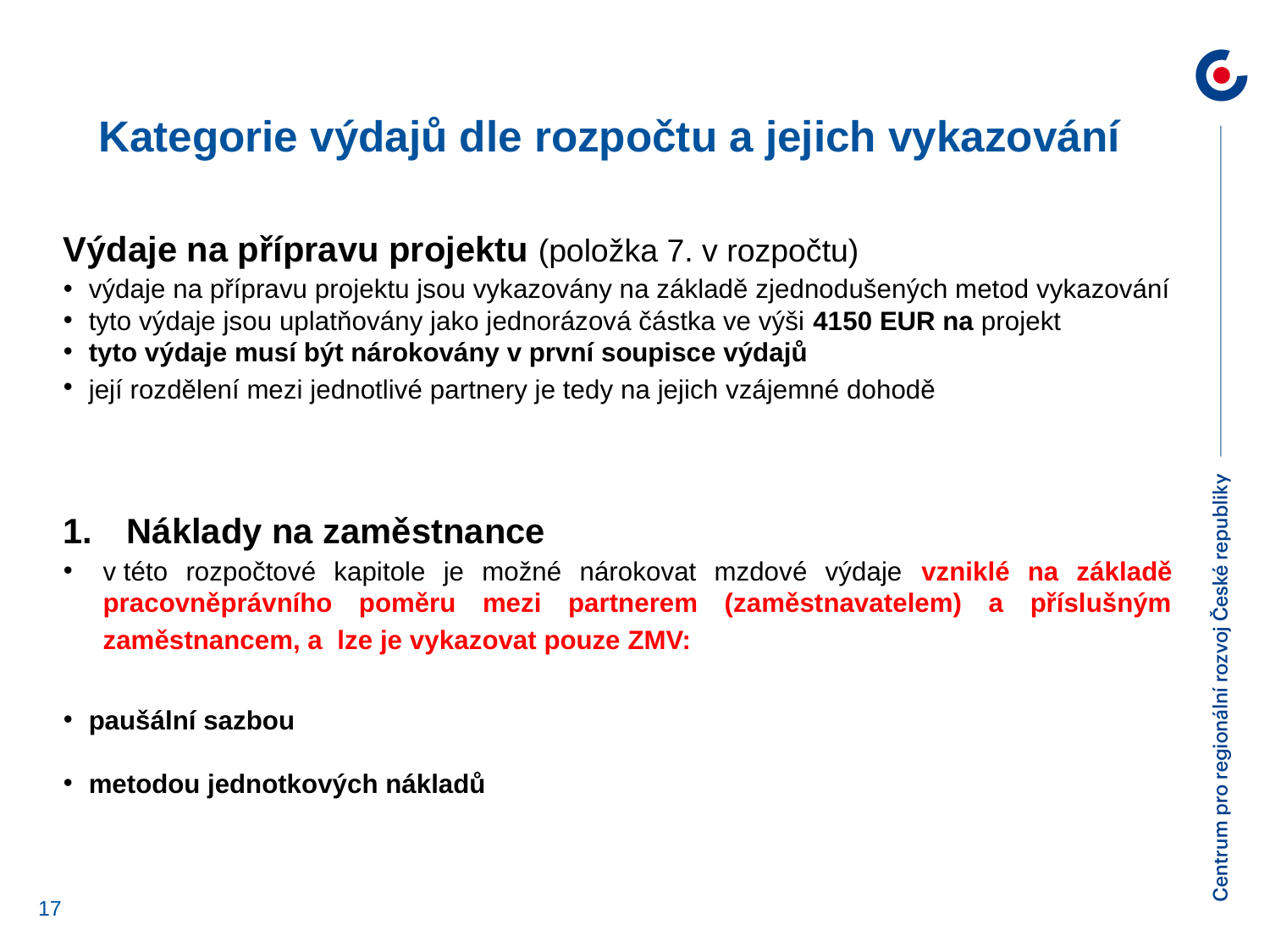

Kategorie výdajů dle rozpočtu a jejich vykazování
Výdaje na přípravu projektu (položka 7. v rozpočtu)
výdaje na přípravu projektu jsou vykazovány na základě zjednodušených metod vykazování
tyto výdaje jsou uplatňovány jako jednorázová částka ve výši 4150 EUR na projekt
tyto výdaje musí být nárokovány v první soupisce výdajů
její rozdělení mezi jednotlivé partnery je tedy na jejich vzájemné dohodě

Náklady na zaměstnance
v této rozpočtové kapitole je možné nárokovat mzdové výdaje vzniklé na základě pracovněprávního poměru mezi partnerem (zaměstnavatelem) a příslušným zaměstnancem, a  lze je vykazovat pouze ZMV:

paušální sazbou

metodou jednotkových nákladů

17